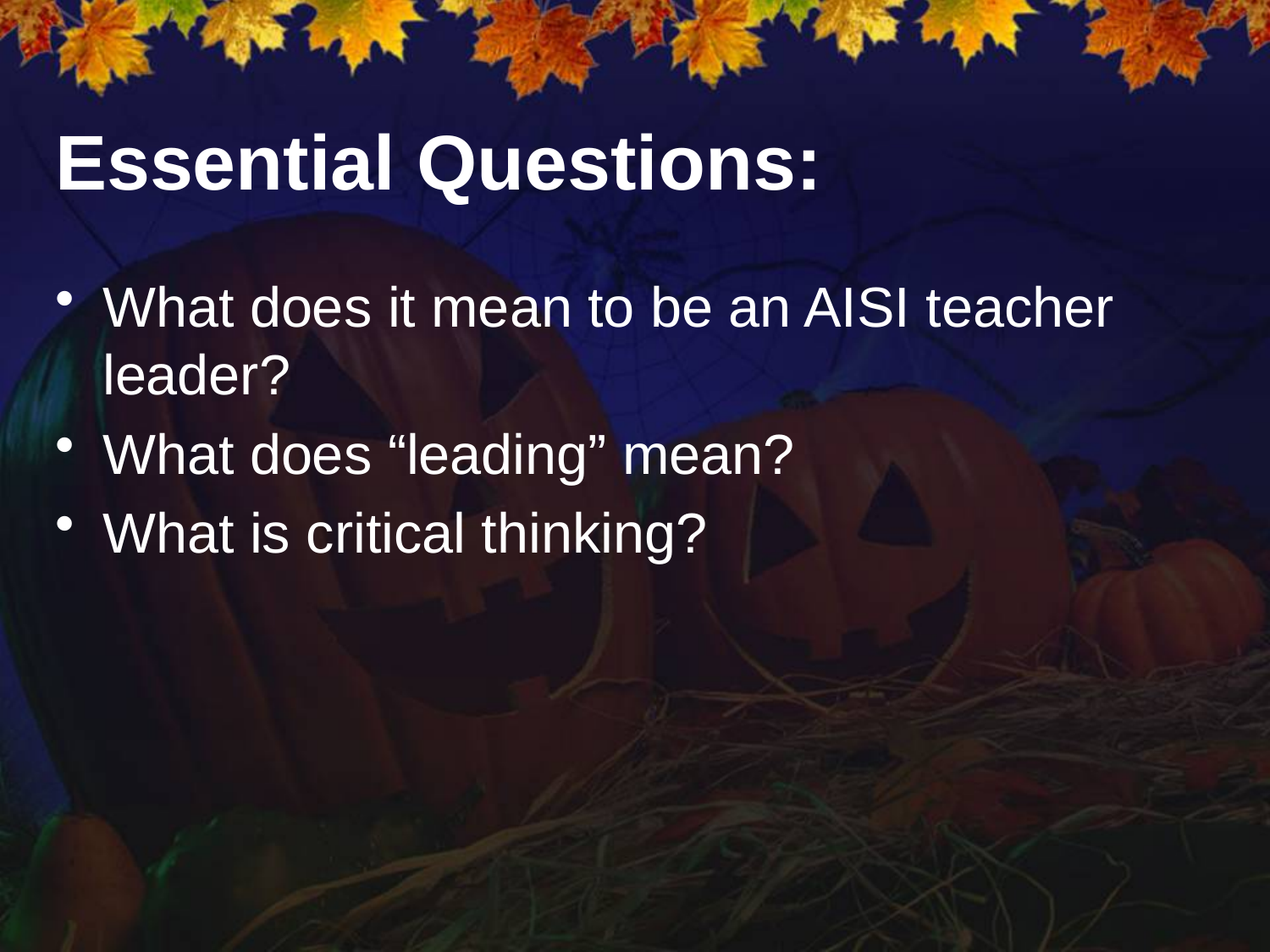

# Essential Questions:
What does it mean to be an AISI teacher leader?
What does “leading” mean?
What is critical thinking?